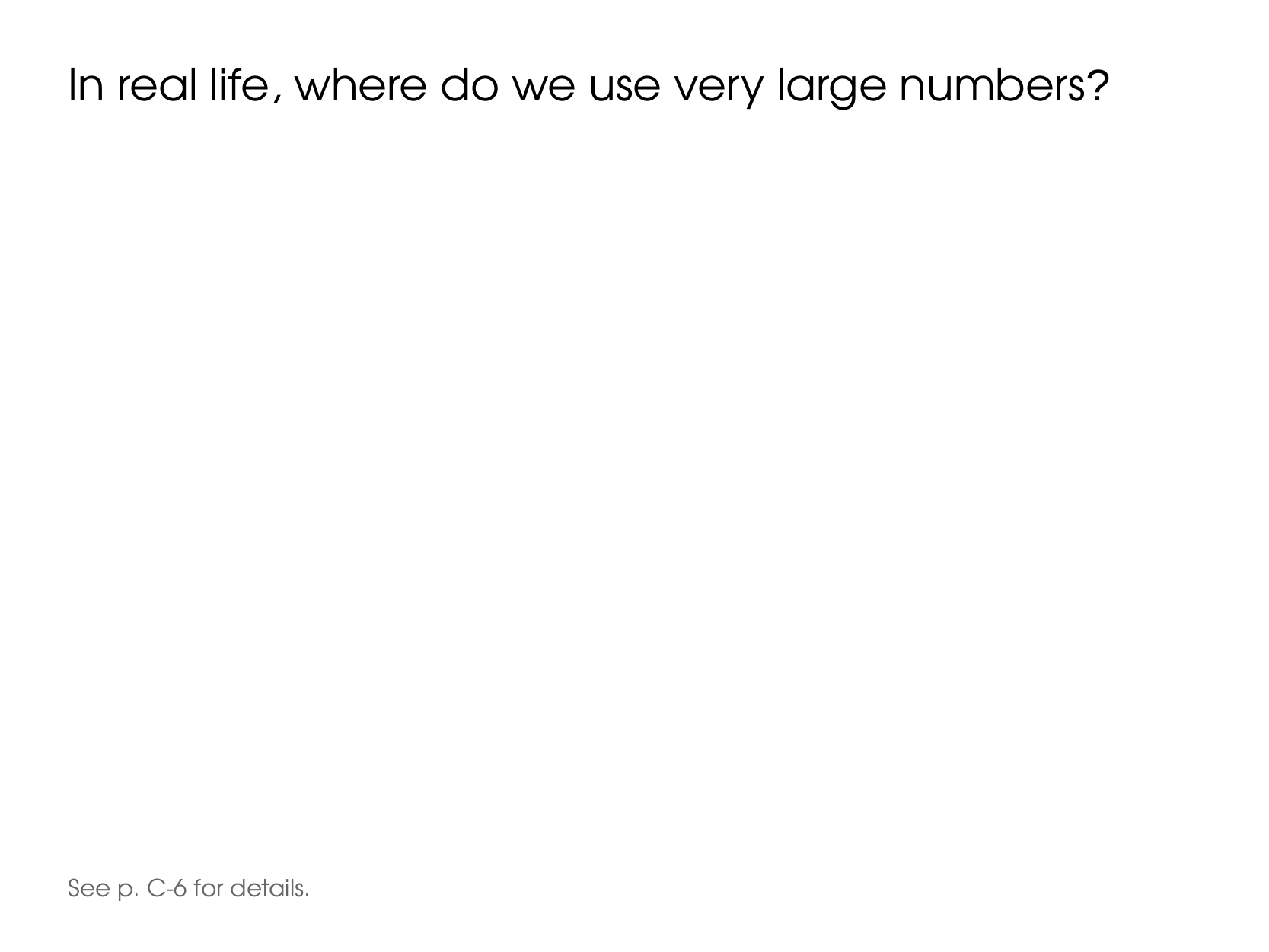

In real life, where do we use very large numbers?
See p. C-6 for details.